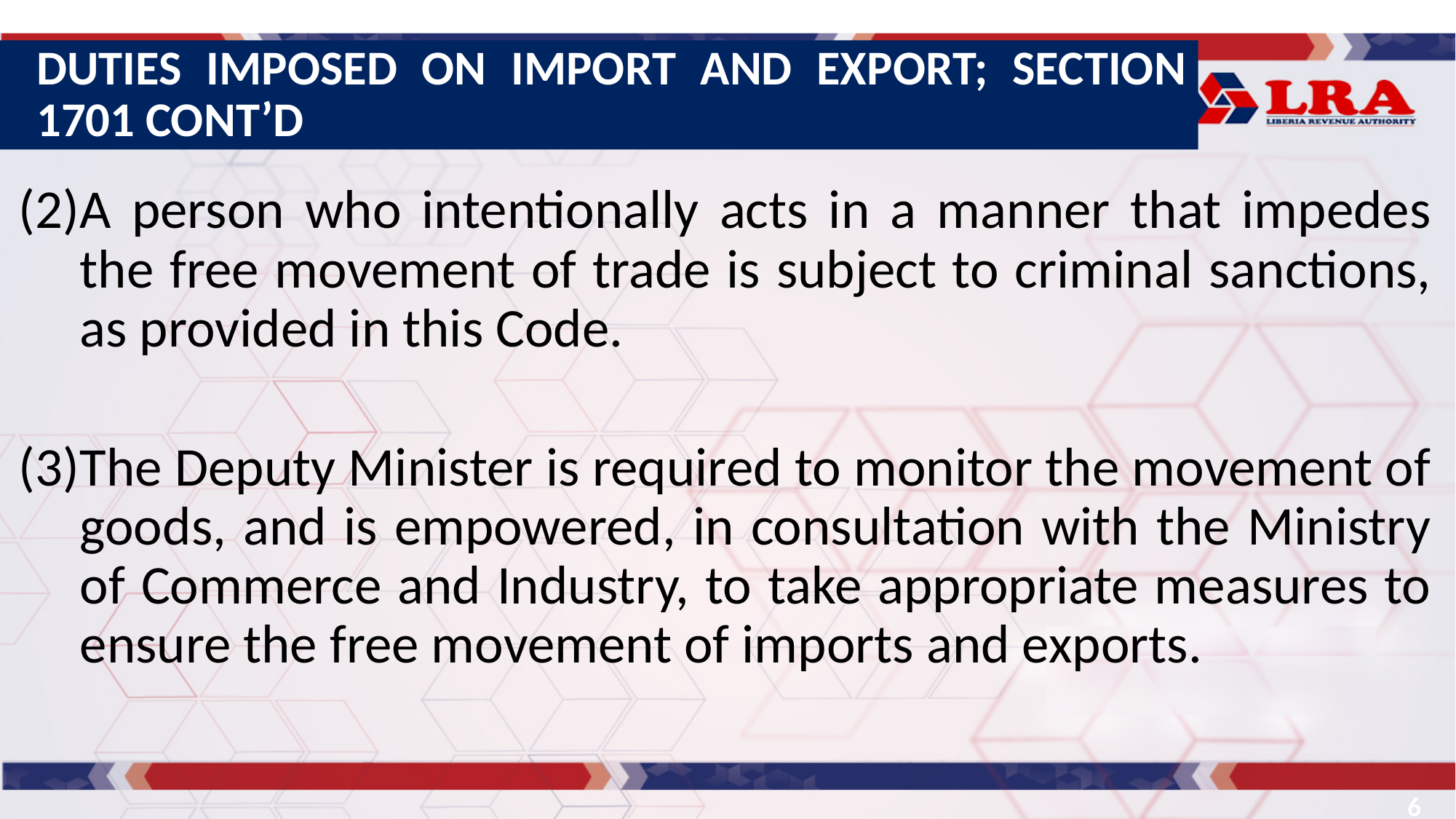

# DUTIES IMPOSED ON IMPORT AND EXPORT; SECTION 1701 CONT’D
A person who intentionally acts in a manner that impedes the free movement of trade is subject to criminal sanctions, as provided in this Code.

The Deputy Minister is required to monitor the movement of goods, and is empowered, in consultation with the Ministry of Commerce and Industry, to take appropriate measures to ensure the free movement of imports and exports.

6